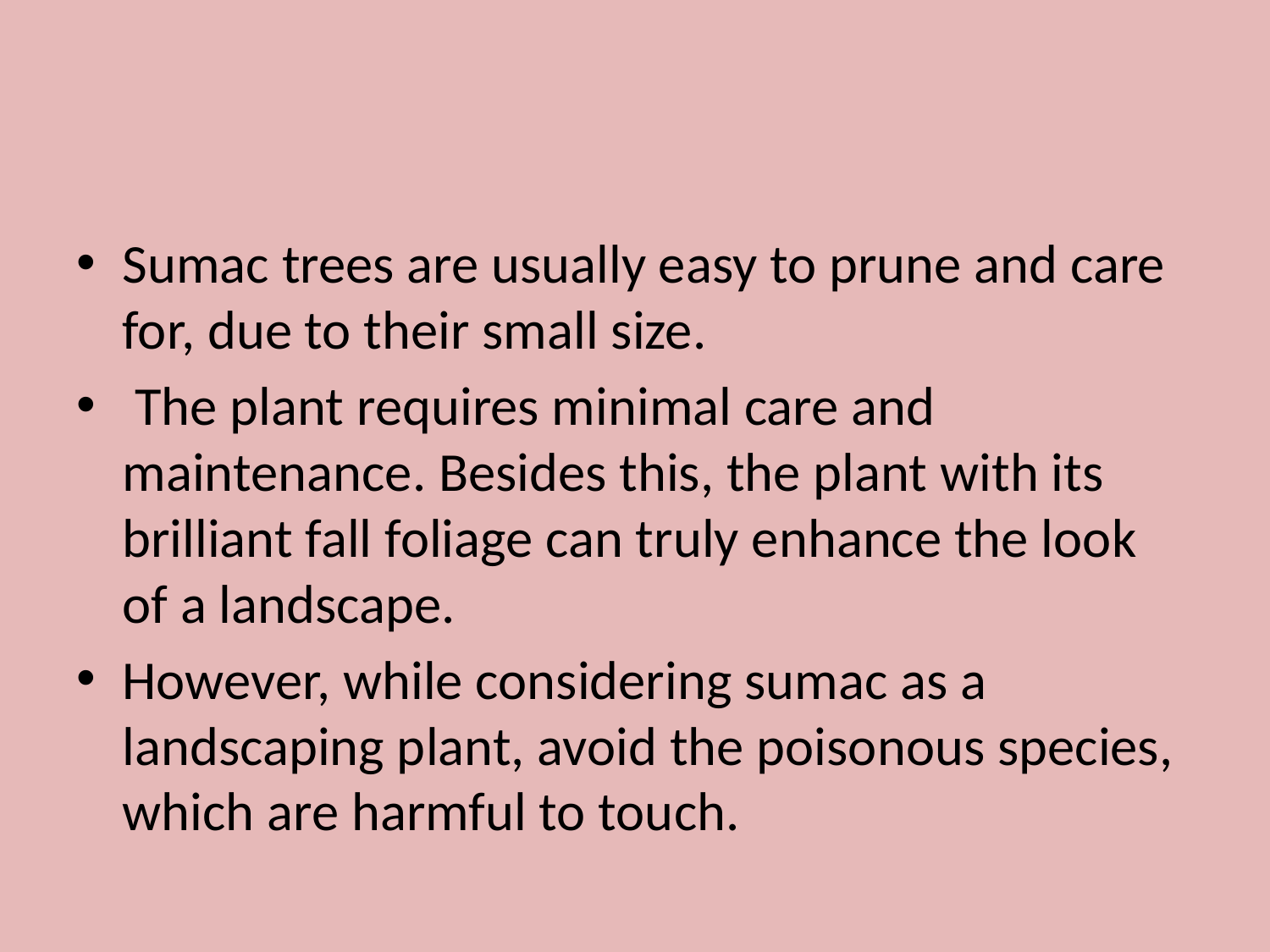

Sumac trees are usually easy to prune and care for, due to their small size.
 The plant requires minimal care and maintenance. Besides this, the plant with its brilliant fall foliage can truly enhance the look of a landscape.
However, while considering sumac as a landscaping plant, avoid the poisonous species, which are harmful to touch.